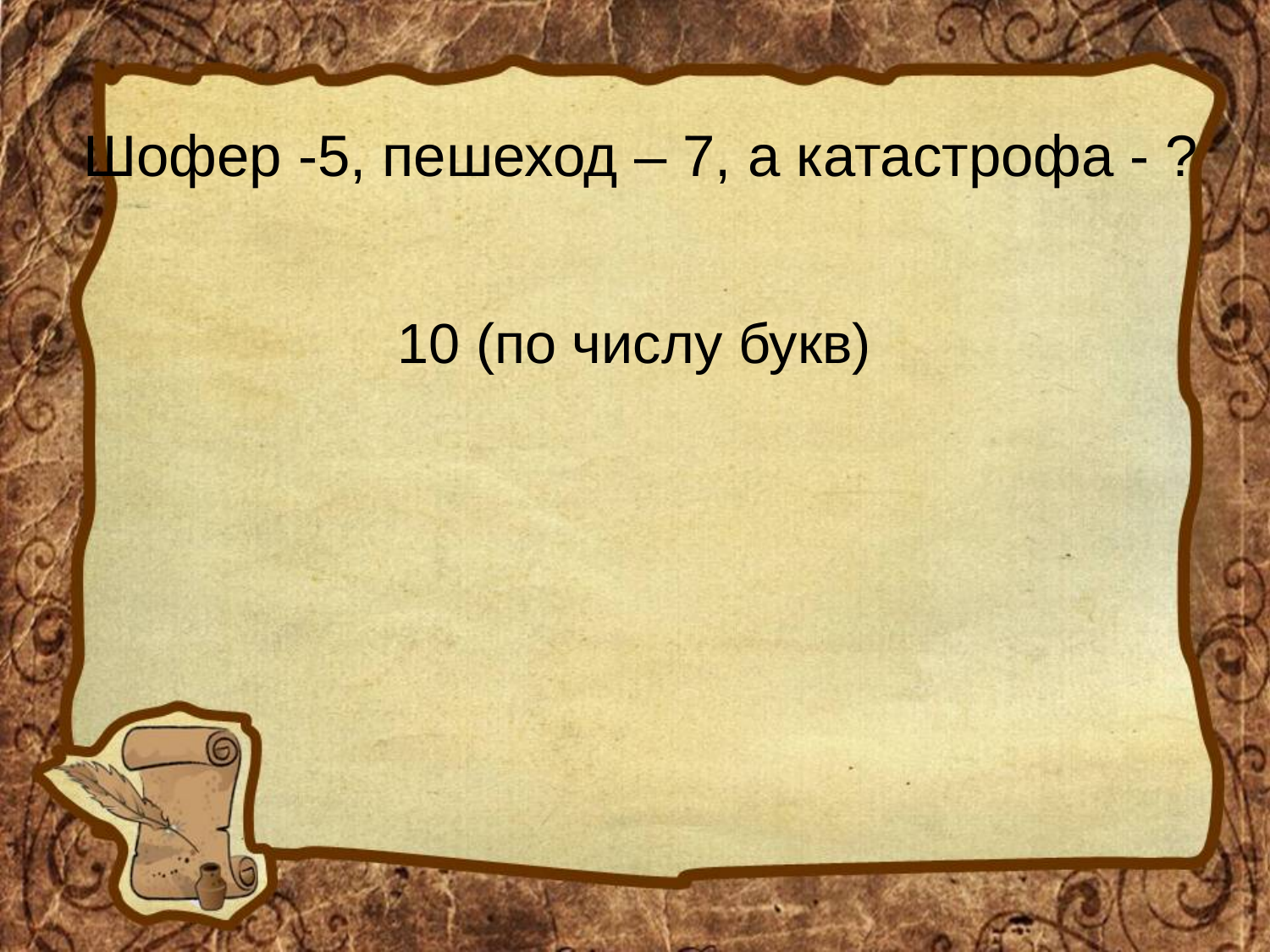

# Шофер -5, пешеход – 7, а катастрофа - ?

10 (по числу букв)